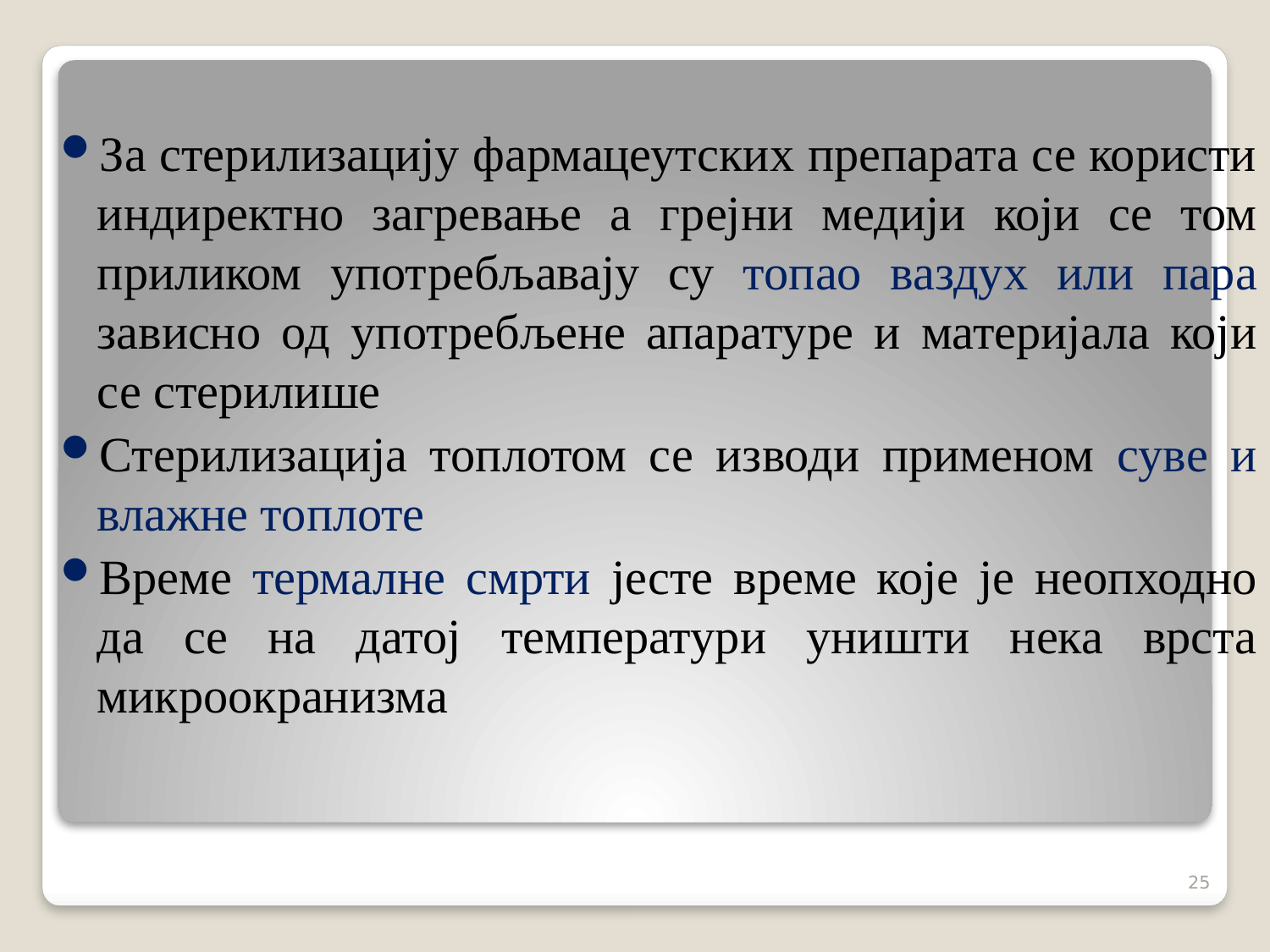

За стерилизацију фармацеутских препарата се користи индиректно загревање а грејни медији који се том приликом употребљавају су топао ваздух или пара зависно од употребљене апаратуре и материјала који се стерилише
Стерилизација топлотом се изводи применом суве и влажне топлоте
Време термалне смрти јесте време које је неопходно да се на датој температури уништи нека врста микроокранизма

25